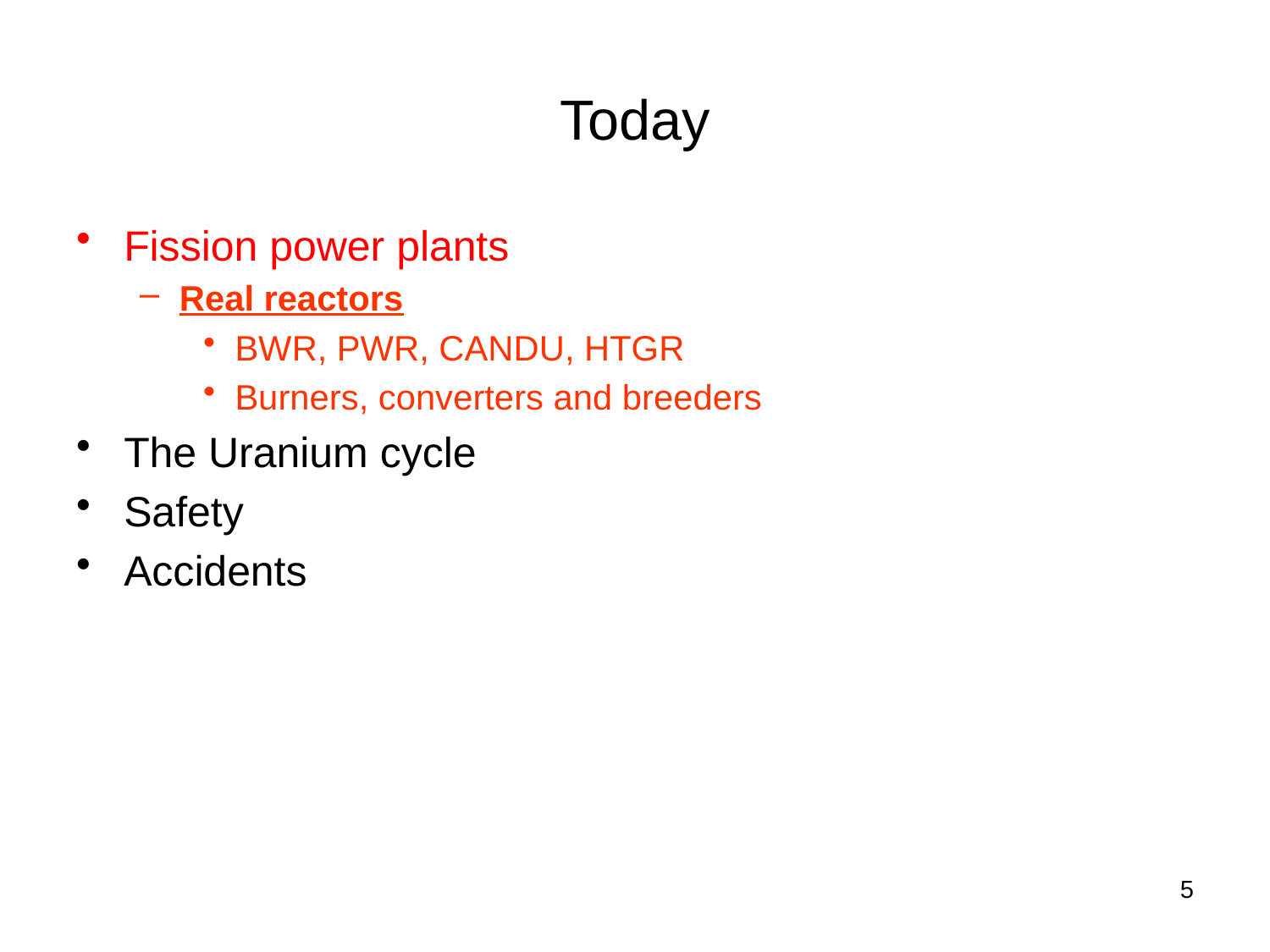

# Today
Fission power plants
Real reactors
BWR, PWR, CANDU, HTGR
Burners, converters and breeders
The Uranium cycle
Safety
Accidents
5